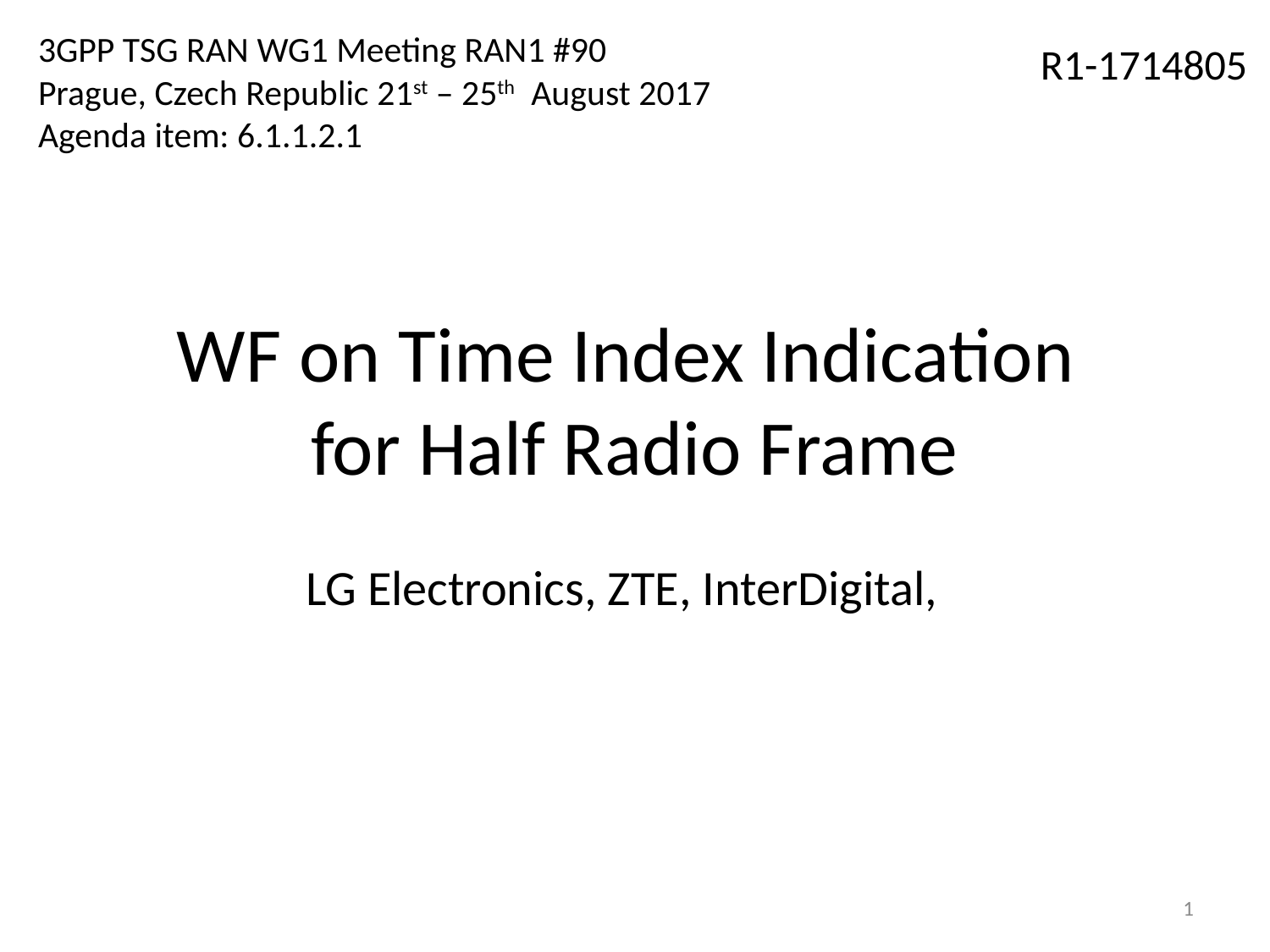

3GPP TSG RAN WG1 Meeting RAN1 #90
Prague, Czech Republic 21st – 25th  August 2017
Agenda item: 6.1.1.2.1
R1-1714805
# WF on Time Index Indication for Half Radio Frame
LG Electronics, ZTE, InterDigital,
1